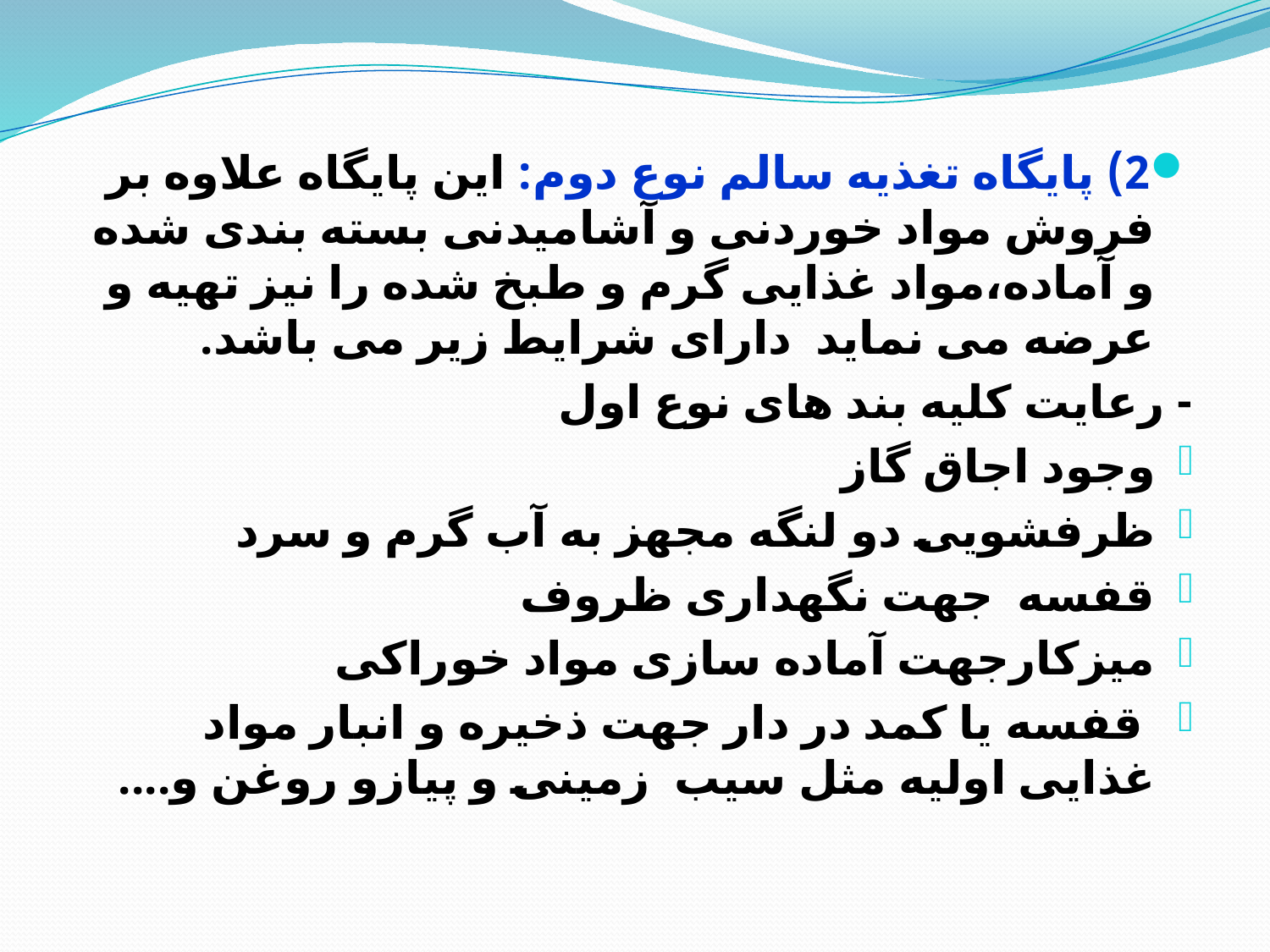

2) پایگاه تغذیه سالم نوع دوم: این پایگاه علاوه بر فروش مواد خوردنی و آشامیدنی بسته بندی شده و آماده،مواد غذایی گرم و طبخ شده را نیز تهیه و عرضه می نماید  دارای شرایط زیر می باشد.
- رعایت کلیه بند های نوع اول
وجود اجاق گاز
ظرفشویی دو لنگه مجهز به آب گرم و سرد
قفسه  جهت نگهداری ظروف
میزکارجهت آماده سازی مواد خوراکی
 قفسه یا کمد در دار جهت ذخیره و انبار مواد غذایی اولیه مثل سیب  زمینی و پیازو روغن و....